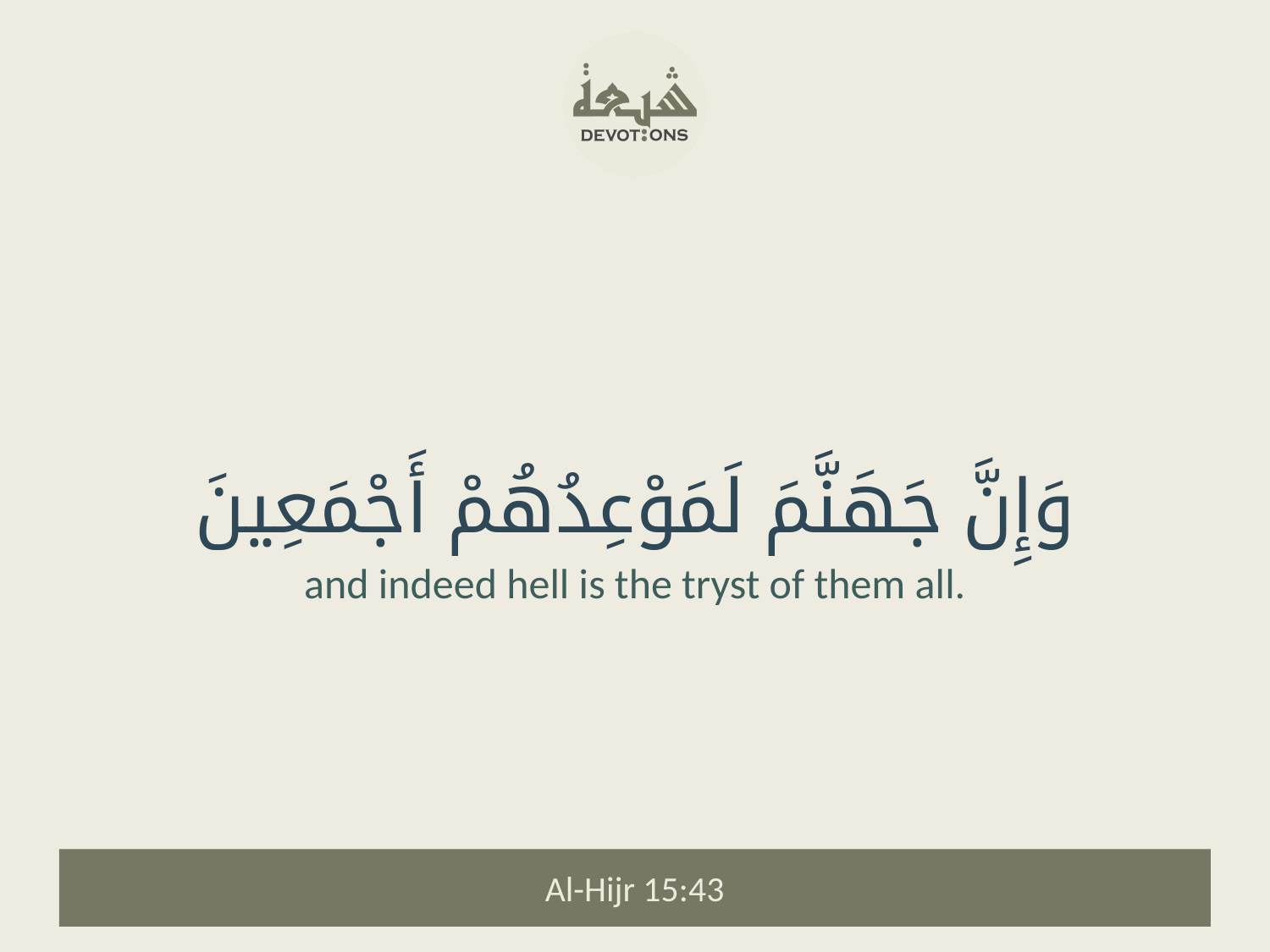

وَإِنَّ جَهَنَّمَ لَمَوْعِدُهُمْ أَجْمَعِينَ
and indeed hell is the tryst of them all.
Al-Hijr 15:43